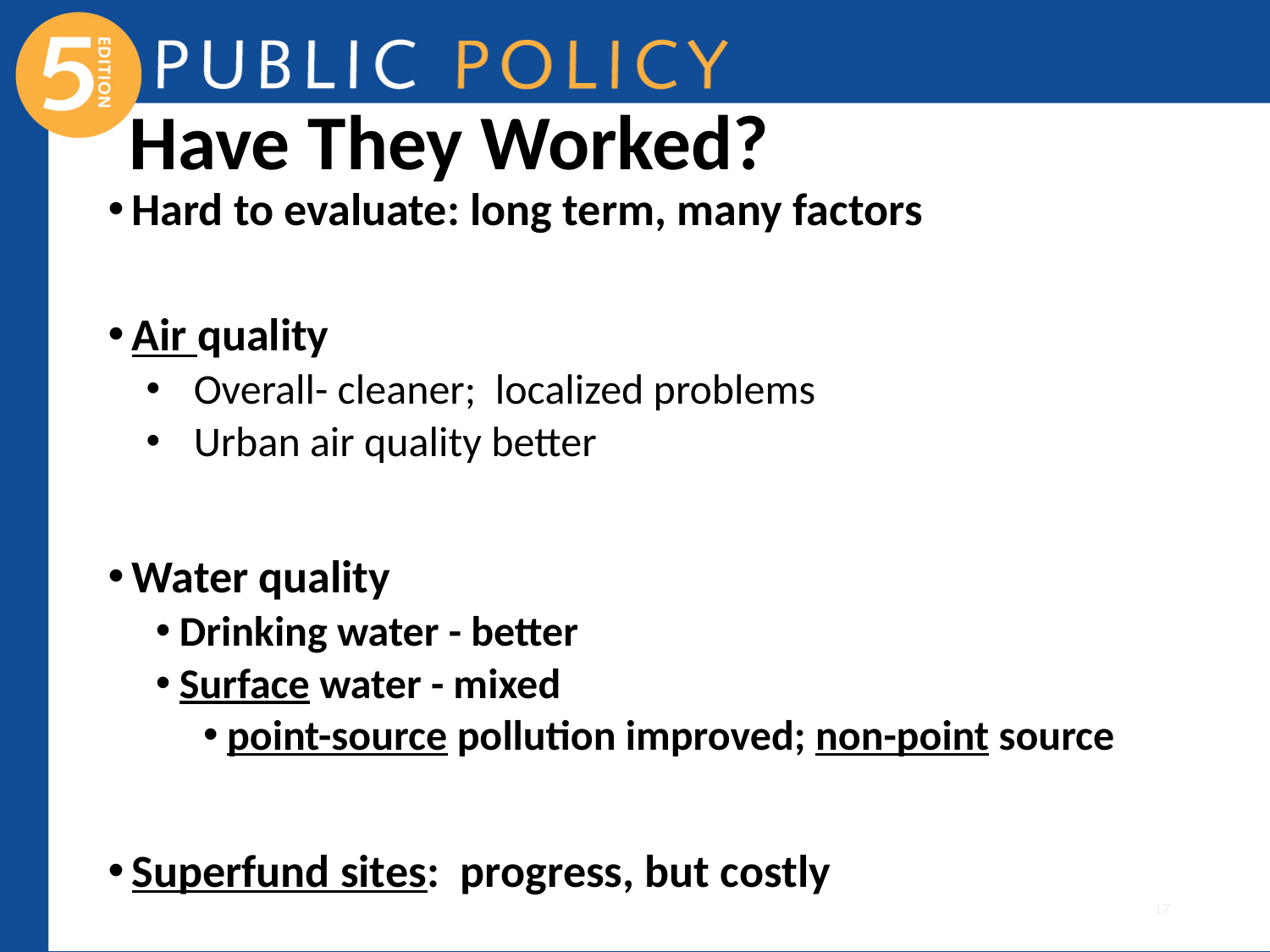

# Have They Worked?
Hard to evaluate: long term, many factors

Air quality
Overall- cleaner;  localized problems
Urban air quality better

Water quality
Drinking water - better
Surface water - mixed
point-source pollution improved; non-point source

Superfund sites:  progress, but costly
17